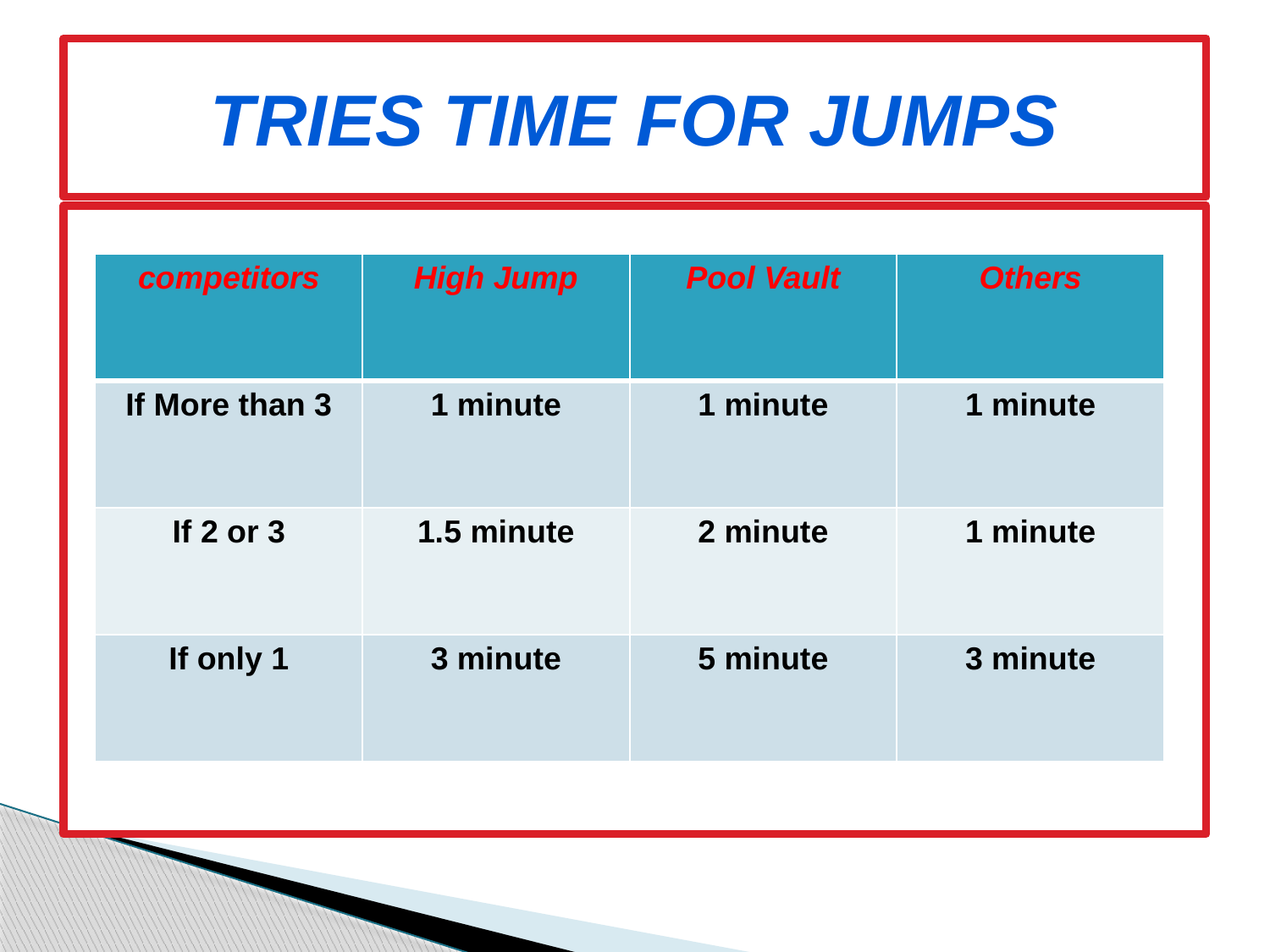

# Tries Time for Jumps

| competitors | High Jump | Pool Vault | Others |
| --- | --- | --- | --- |
| If More than 3 | 1 minute | 1 minute | 1 minute |
| If 2 or 3 | 1.5 minute | 2 minute | 1 minute |
| If only 1 | 3 minute | 5 minute | 3 minute |